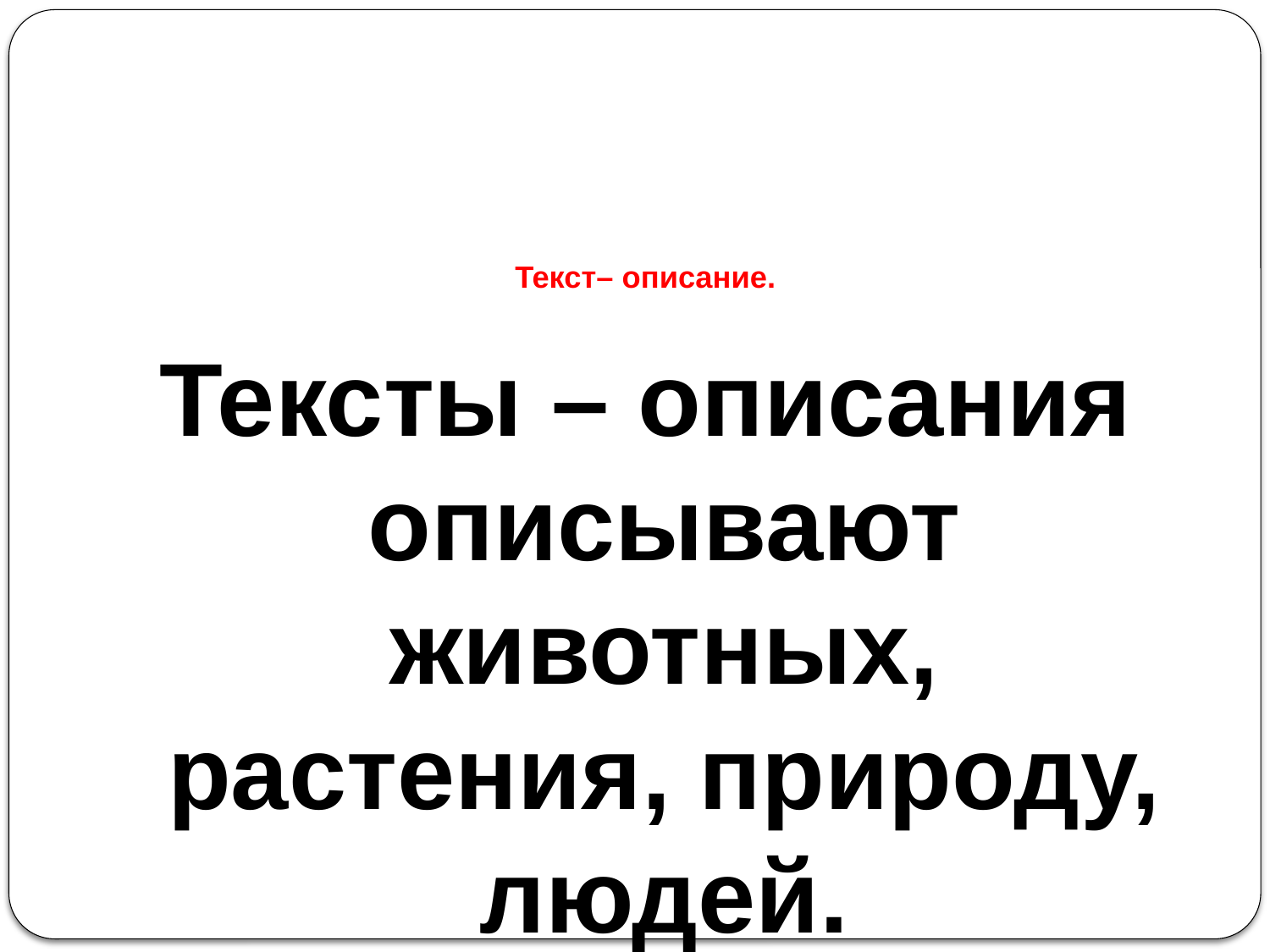

# Текст– описание.
Тексты – описания описывают животных, растения, природу, людей.